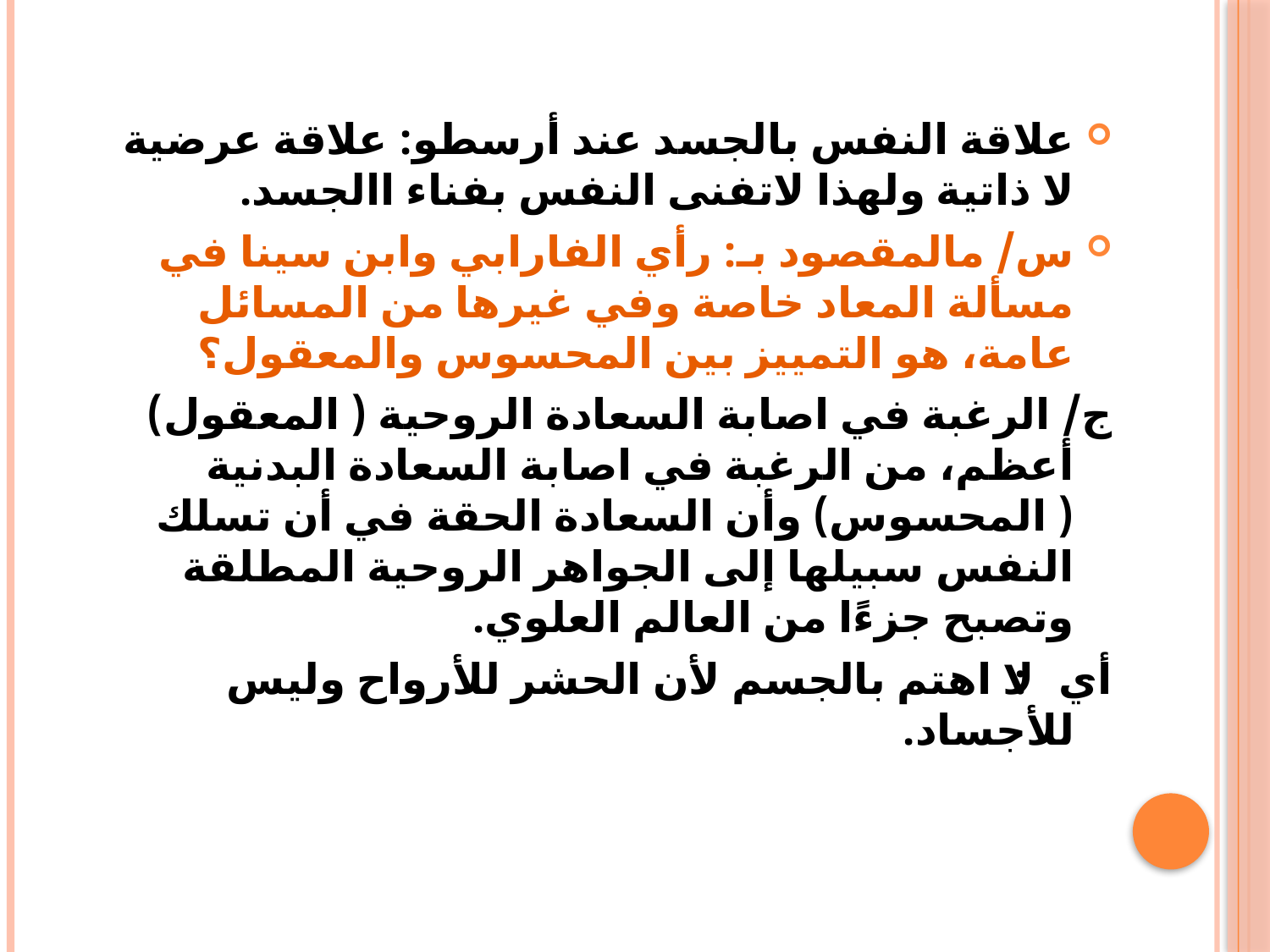

#
علاقة النفس بالجسد عند أرسطو: علاقة عرضية لا ذاتية ولهذا لاتفنى النفس بفناء االجسد.
س/ مالمقصود بـ: رأي الفارابي وابن سينا في مسألة المعاد خاصة وفي غيرها من المسائل عامة، هو التمييز بين المحسوس والمعقول؟
ج/ الرغبة في اصابة السعادة الروحية ( المعقول)  أعظم، من الرغبة في اصابة السعادة البدنية ( المحسوس) وأن السعادة الحقة في أن تسلك النفس سبيلها إلى الجواهر الروحية المطلقة وتصبح جزءًا من العالم العلوي.
أي: لا اهتم بالجسم لأن الحشر للأرواح وليس للأجساد.